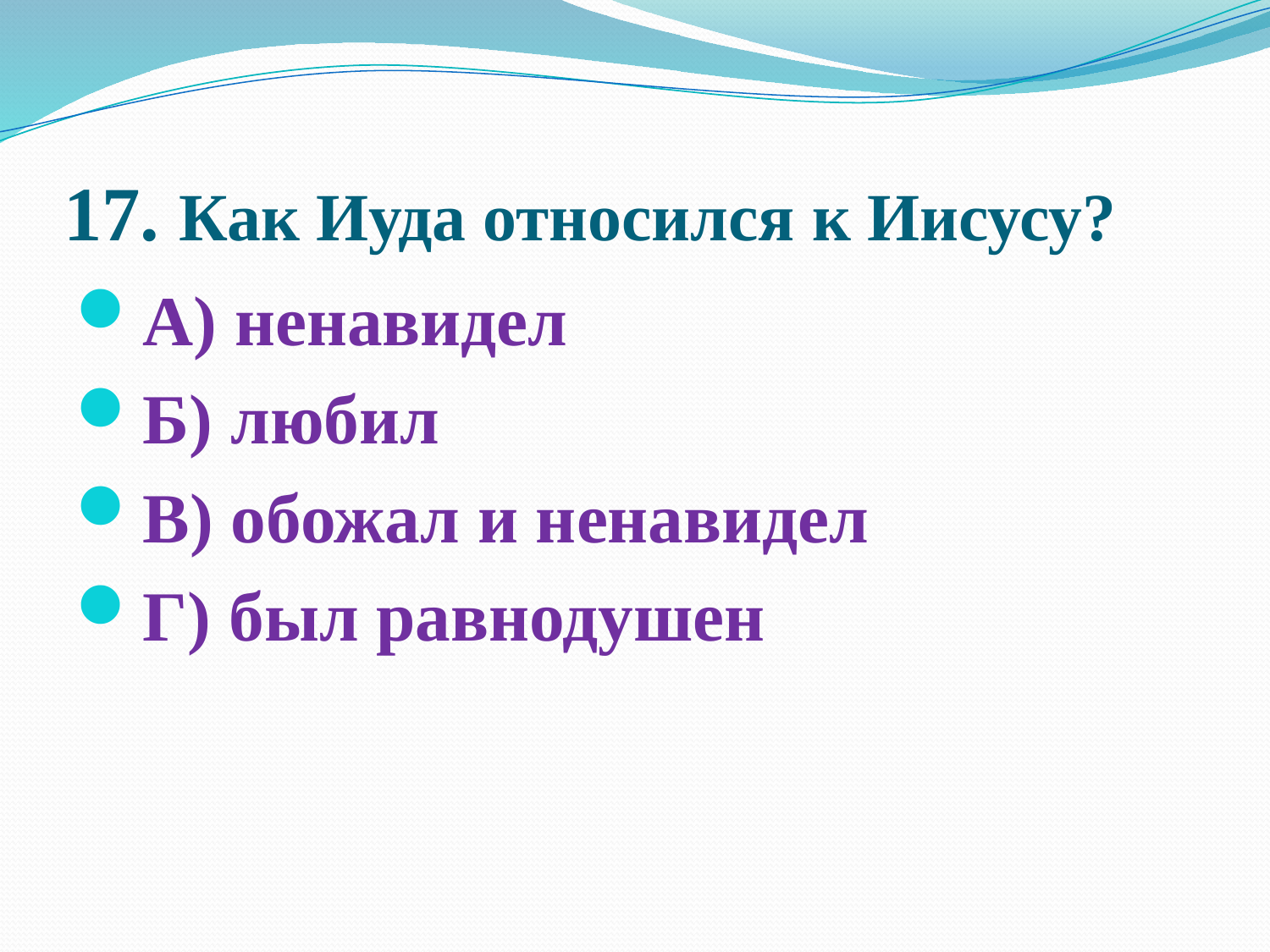

# 17. Как Иуда относился к Иисусу?
А) ненавидел
Б) любил
В) обожал и ненавидел
Г) был равнодушен